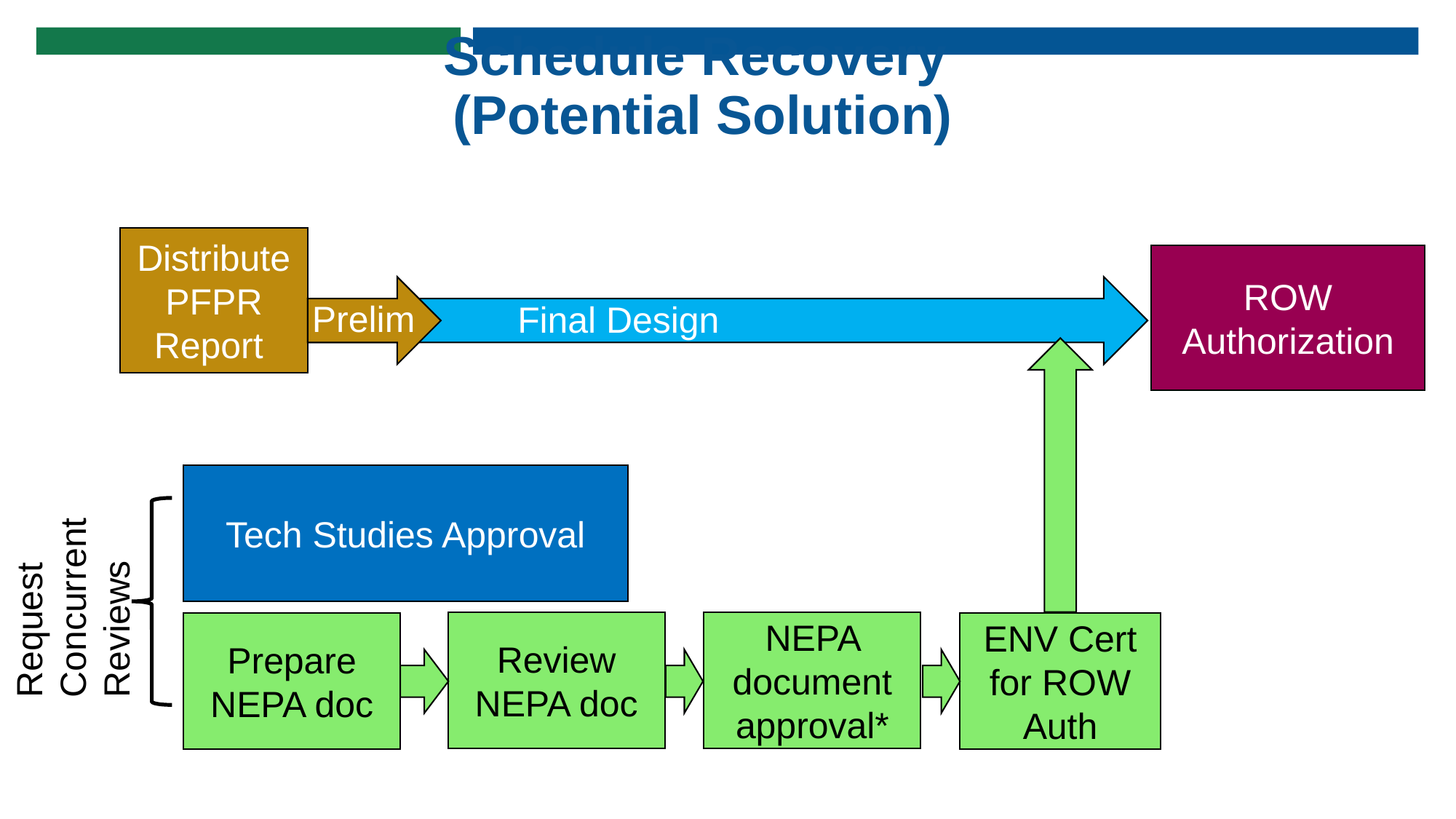

# Schedule Recovery (Potential Solution)
Distribute PFPR Report
ROW Authorization

Prelim
Final Design

Tech Studies Approval

Request Concurrent Reviews
Review NEPA doc
NEPA document approval*
Prepare NEPA doc
ENV Cert for ROW Auth